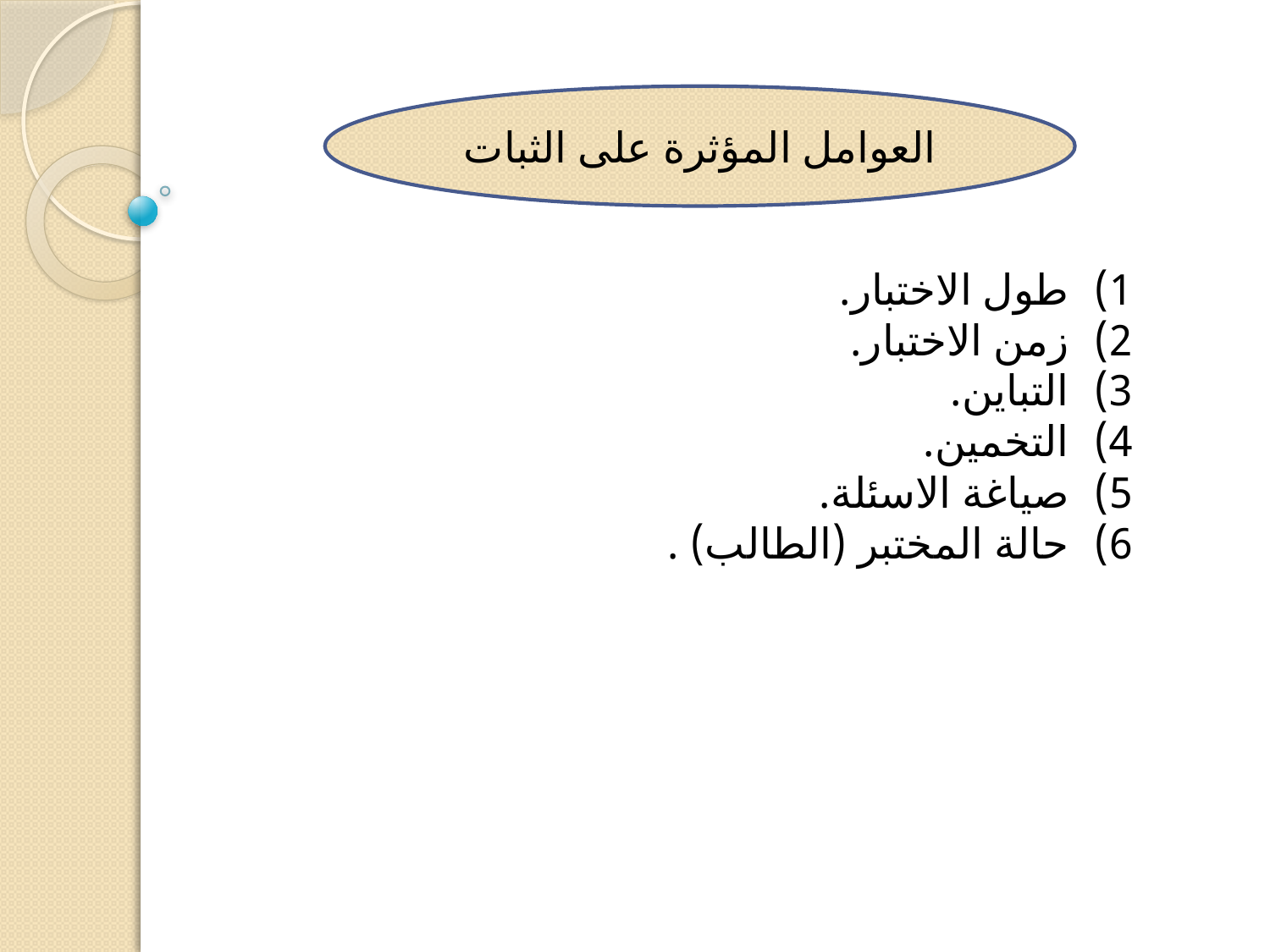

العوامل المؤثرة على الثبات
طول الاختبار.
زمن الاختبار.
التباين.
التخمين.
صياغة الاسئلة.
حالة المختبر (الطالب) .